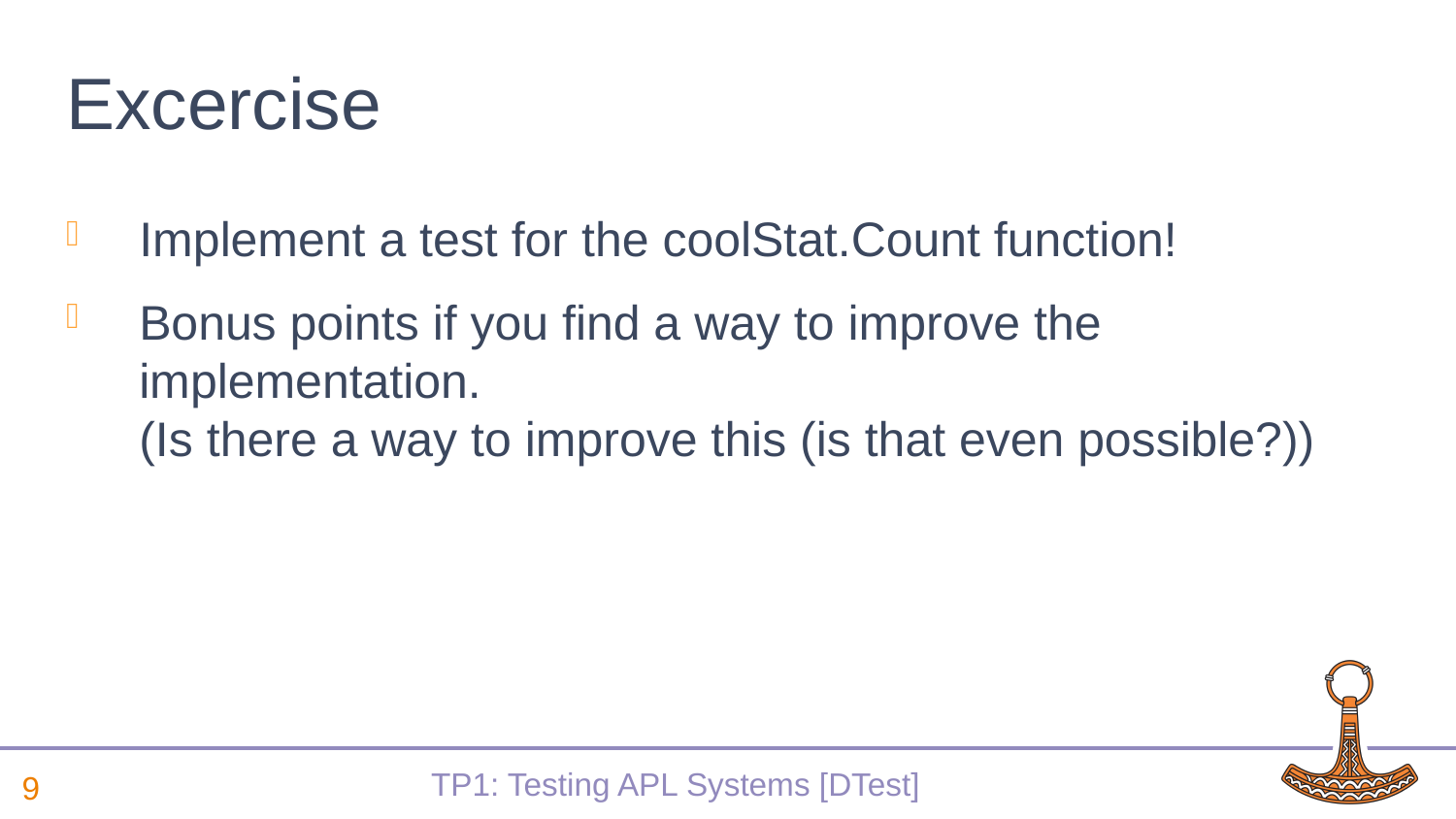

# Excercise
Implement a test for the coolStat.Count function!
Bonus points if you find a way to improve the implementation.
(Is there a way to improve this (is that even possible?))